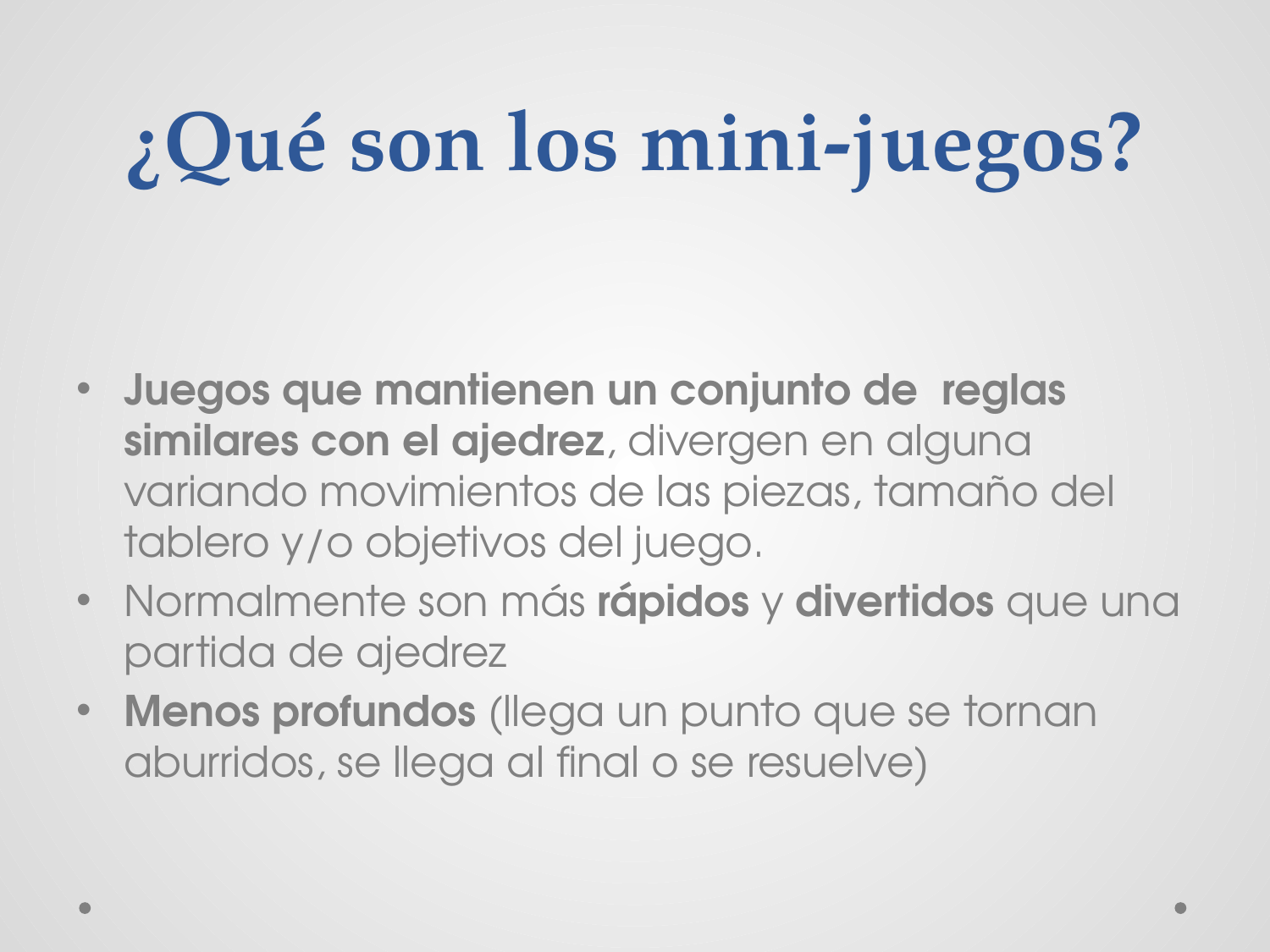

# ¿Qué son los mini-juegos?
Juegos que mantienen un conjunto de  reglas similares con el ajedrez, divergen en alguna variando movimientos de las piezas, tamaño del tablero y/o objetivos del juego.
Normalmente son más rápidos y divertidos que una partida de ajedrez
Menos profundos (llega un punto que se tornan aburridos, se llega al final o se resuelve)